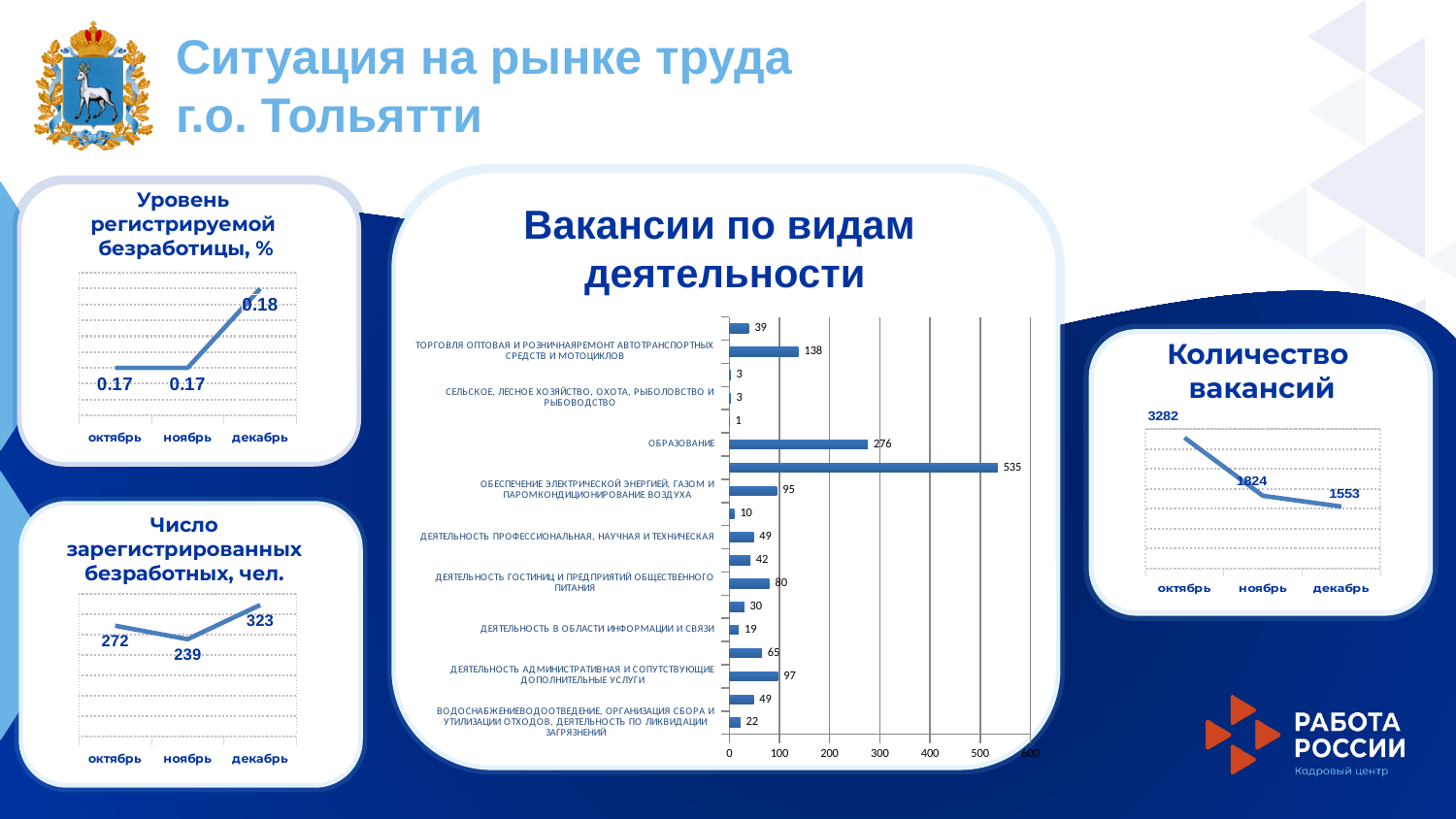

Ситуация на рынке труда
г.о. Тольятти

Уровень
регистрируемой
безработицы, %
Вакансии по видам
деятельности

### Chart

| Category | Уровень |
|---|---|
| октябрь | 0.17 |
| ноябрь | 0.17 |
| декабрь | 0.18 |

### Chart

| Category | Вакансии |
|---|---|
| ВОДОСНАБЖЕНИЕВОДООТВЕДЕНИЕ, ОРГАНИЗАЦИЯ СБОРА И УТИЛИЗАЦИИ ОТХОДОВ, ДЕЯТЕЛЬНОСТЬ ПО ЛИКВИДАЦИИ ЗАГРЯЗНЕНИЙ | 22.0 |
| ГОСУДАРСТВЕННОЕ УПРАВЛЕНИЕ И ОБЕСПЕЧЕНИЕ ВОЕННОЙ БЕЗОПАСНОСТИСОЦИАЛЬНОЕ ОБЕСПЕЧЕНИЕ | 49.0 |
| ДЕЯТЕЛЬНОСТЬ АДМИНИСТРАТИВНАЯ И СОПУТСТВУЮЩИЕ ДОПОЛНИТЕЛЬНЫЕ УСЛУГИ | 97.0 |
| ДЕЯТЕЛЬНОСТЬ В ОБЛАСТИ ЗДРАВООХРАНЕНИЯ И СОЦИАЛЬНЫХ УСЛУГ | 65.0 |
| ДЕЯТЕЛЬНОСТЬ В ОБЛАСТИ ИНФОРМАЦИИ И СВЯЗИ | 19.0 |
| ДЕЯТЕЛЬНОСТЬ В ОБЛАСТИ КУЛЬТУРЫ, СПОРТА, ОРГАНИЗАЦИИ ДОСУГА И РАЗВЛЕЧЕНИЙ | 30.0 |
| ДЕЯТЕЛЬНОСТЬ ГОСТИНИЦ И ПРЕДПРИЯТИЙ ОБЩЕСТВЕННОГО ПИТАНИЯ | 80.0 |
| ДЕЯТЕЛЬНОСТЬ ПО ОПЕРАЦИЯМ С НЕДВИЖИМЫМ ИМУЩЕСТВОМ | 42.0 |
| ДЕЯТЕЛЬНОСТЬ ПРОФЕССИОНАЛЬНАЯ, НАУЧНАЯ И ТЕХНИЧЕСКАЯ | 49.0 |
| ДЕЯТЕЛЬНОСТЬ ФИНАНСОВАЯ И СТРАХОВАЯ | 10.0 |
| ОБЕСПЕЧЕНИЕ ЭЛЕКТРИЧЕСКОЙ ЭНЕРГИЕЙ, ГАЗОМ И ПАРОМКОНДИЦИОНИРОВАНИЕ ВОЗДУХА | 95.0 |
| ОБРАБАТЫВАЮЩИЕ ПРОИЗВОДСТВА | 535.0 |
| ОБРАЗОВАНИЕ | 276.0 |
| ПРЕДОСТАВЛЕНИЕ ПРОЧИХ ВИДОВ УСЛУГ | 1.0 |
| СЕЛЬСКОЕ, ЛЕСНОЕ ХОЗЯЙСТВО, ОХОТА, РЫБОЛОВСТВО И РЫБОВОДСТВО | 3.0 |
| СТРОИТЕЛЬСТВО | 3.0 |
| ТОРГОВЛЯ ОПТОВАЯ И РОЗНИЧНАЯРЕМОНТ АВТОТРАНСПОРТНЫХ СРЕДСТВ И МОТОЦИКЛОВ | 138.0 |
| ТРАНСПОРТИРОВКА И ХРАНЕНИЕ | 39.0 |
Количество
вакансий

### Chart

| Category | Ряд 1 |
|---|---|
| октябрь | 3282.0 |
| ноябрь | 1824.0 |
| декабрь | 1553.0 |
Число
зарегистрированных
безработных, чел.

### Chart

| Category | Ряд 1 |
|---|---|
| октябрь | 272.0 |
| ноябрь | 239.0 |
| декабрь | 323.0 |